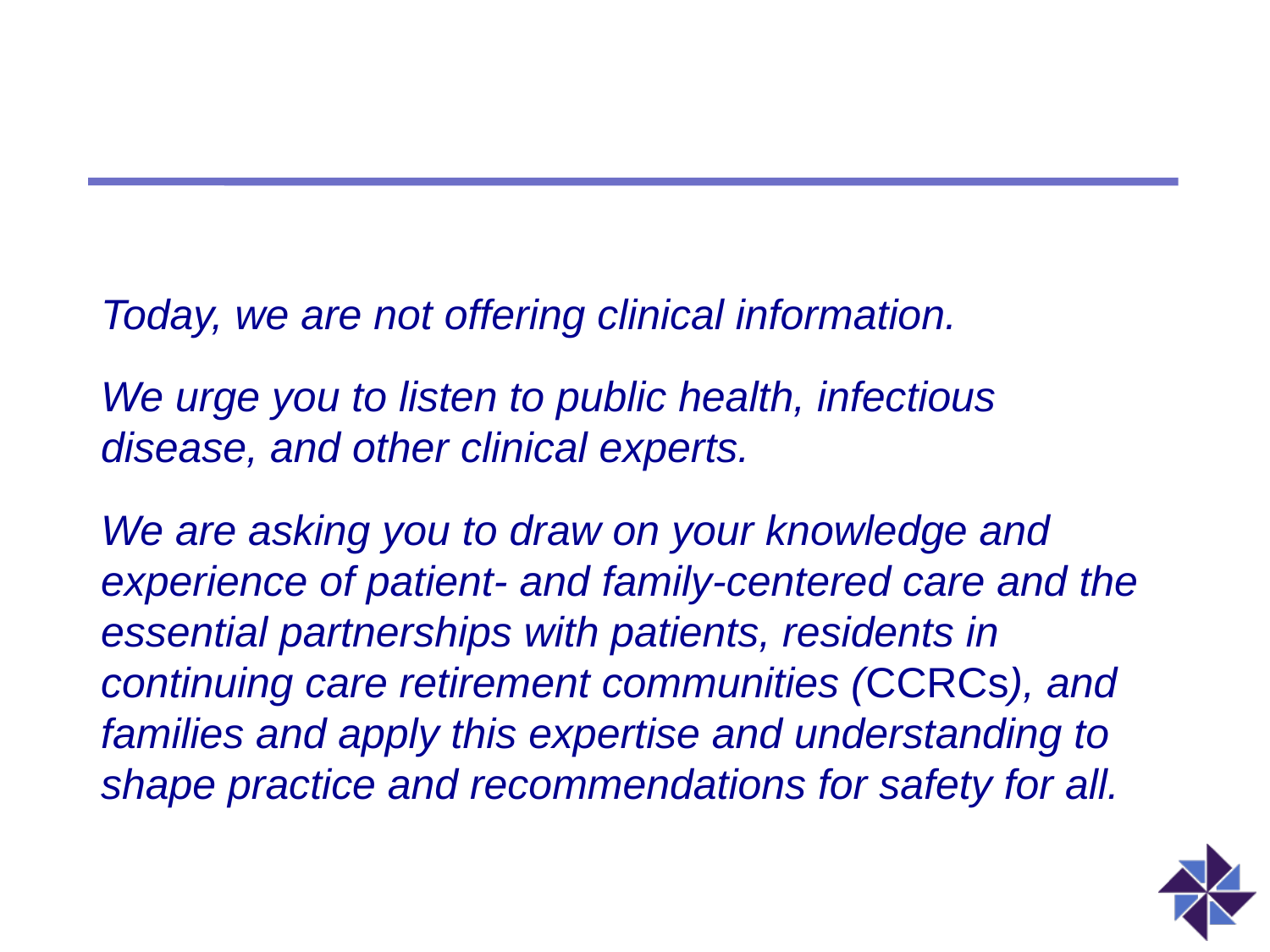

#

Today, we are not offering clinical information.
We urge you to listen to public health, infectious disease, and other clinical experts.
We are asking you to draw on your knowledge and experience of patient- and family-centered care and the essential partnerships with patients, residents in continuing care retirement communities (CCRCs), and families and apply this expertise and understanding to shape practice and recommendations for safety for all.